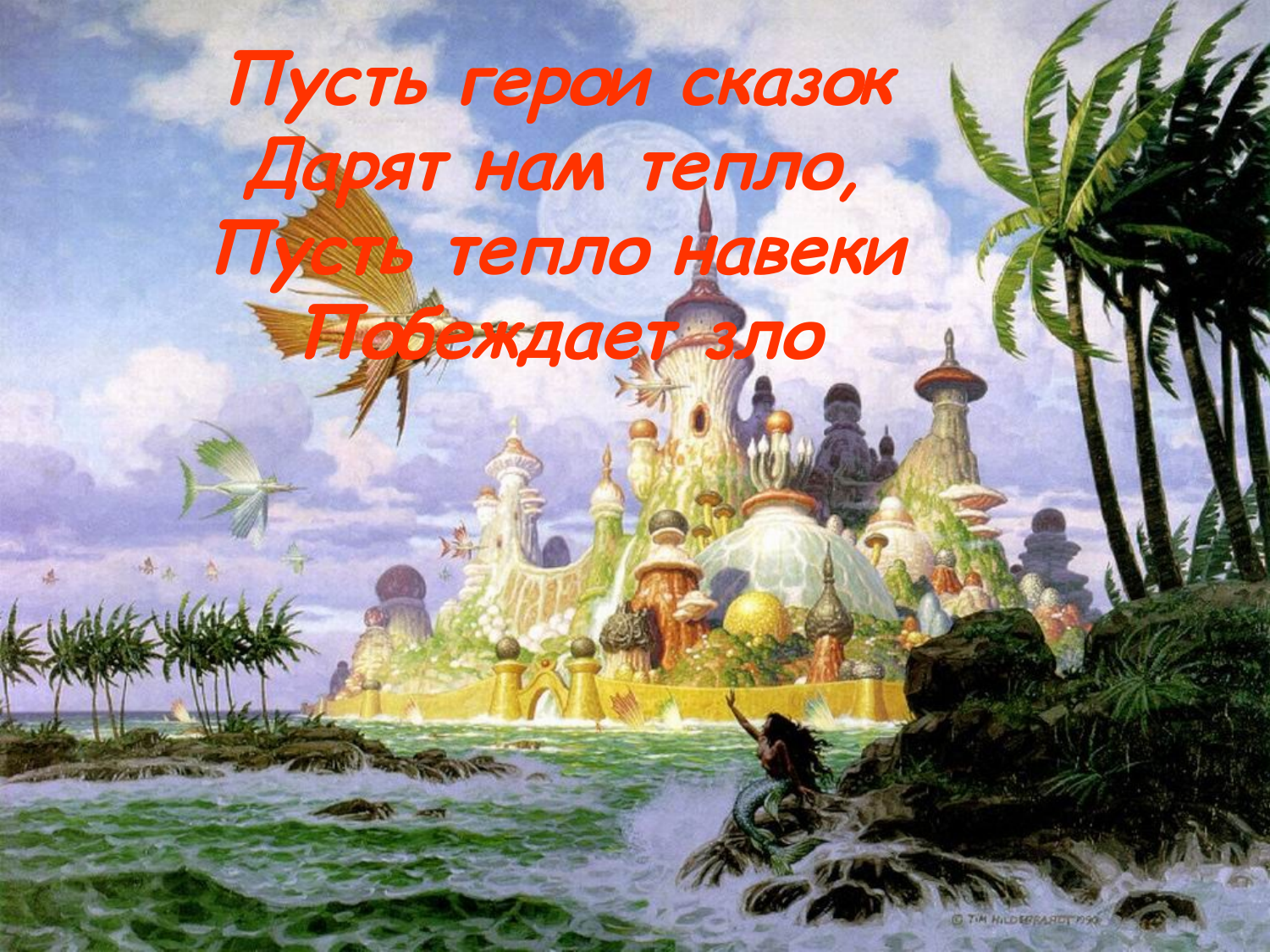

# Пусть герои сказок Дарят нам тепло, Пусть тепло навеки Побеждает зло